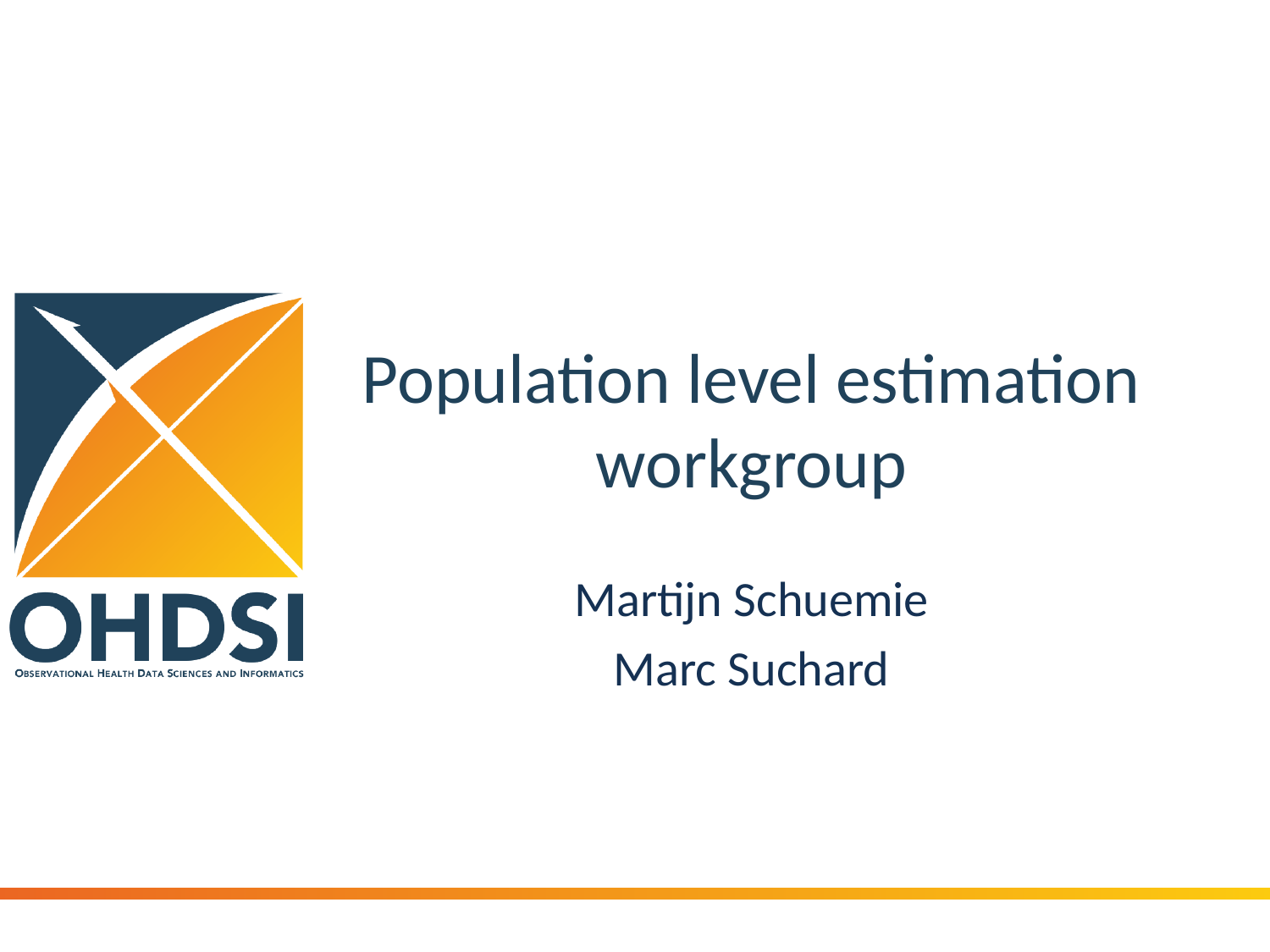

# Population level estimation workgroup
Martijn Schuemie
Marc Suchard